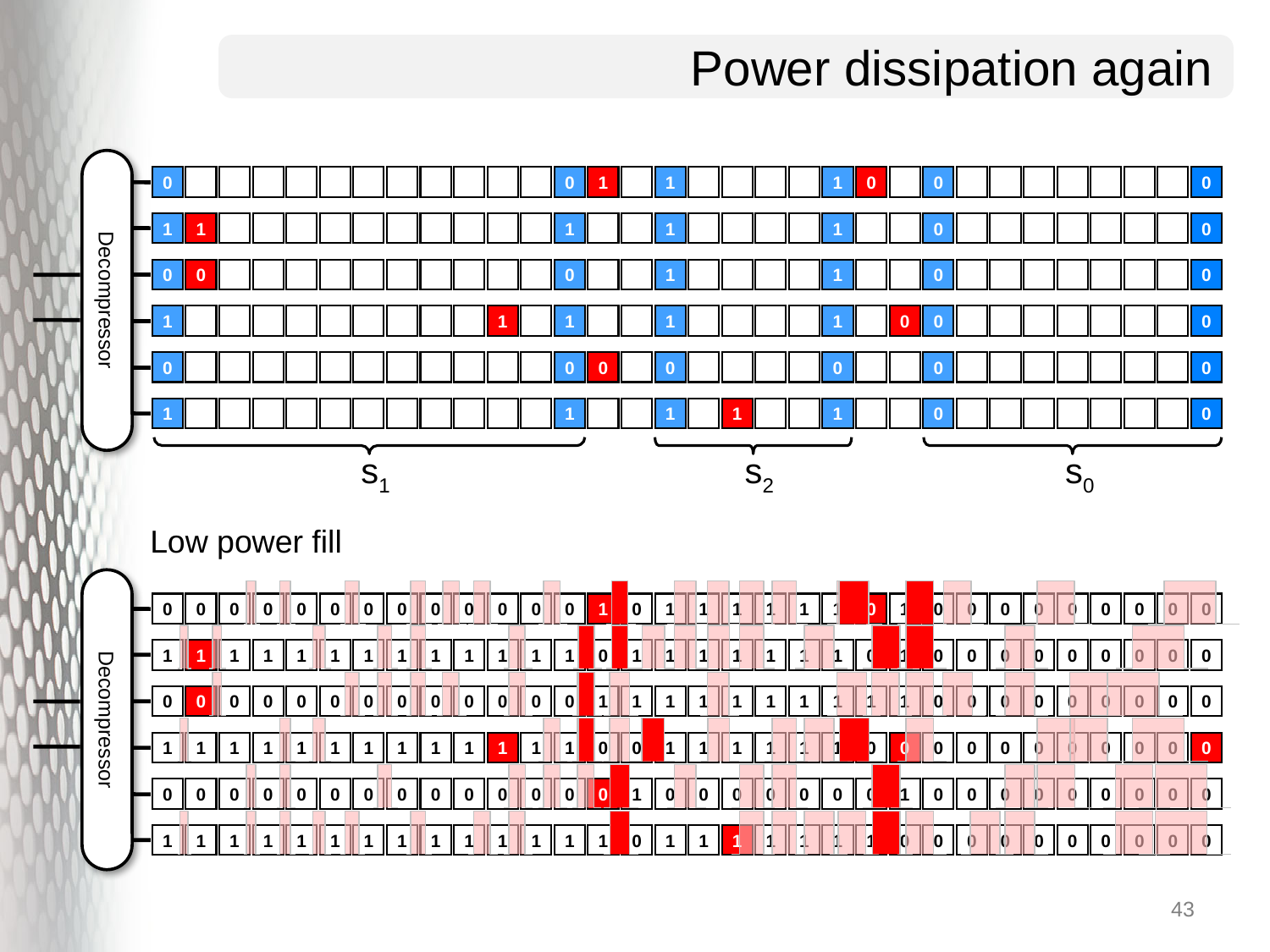

# Power dissipation again
0

0
1

1

1
0

0

0

1
1

1

1

1

0

0

0
0

0

1

1

0

0

1

1

1

1

1

0
0

0

0

0
0

0

0

0

0

1

1

1

1

1

0

0

Decompressor

s1
s2
s0
Low power fill

0
0
0
0
0
0
0
0
0
0
0
0
0
1
0
1
1
1
1
1
1
0
1
0
0
0
0
0
0
0
0
0

1
1
1
1
1
1
1
1
1
1
1
1
1
0
1
1
1
1
1
1
1
0
1
0
0
0
0
0
0
0
0
0

0
0
0
0
0
0
0
0
0
0
0
0
0
1
1
1
1
1
1
1
1
1
1
0
0
0
0
0
0
0
0
0

Decompressor

1
1
1
1
1
1
1
1
1
1
1
1
1
0
0
1
1
1
1
1
1
0
0
0
0
0
0
0
0
0
0
0

0
0
0
0
0
0
0
0
0
0
0
0
0
0
1
0
0
0
0
0
0
0
1
0
0
0
0
0
0
0
0
0

1
1
1
1
1
1
1
1
1
1
1
1
1
1
0
1
1
1
1
1
1
1
0
0
0
0
0
0
0
0
0
0